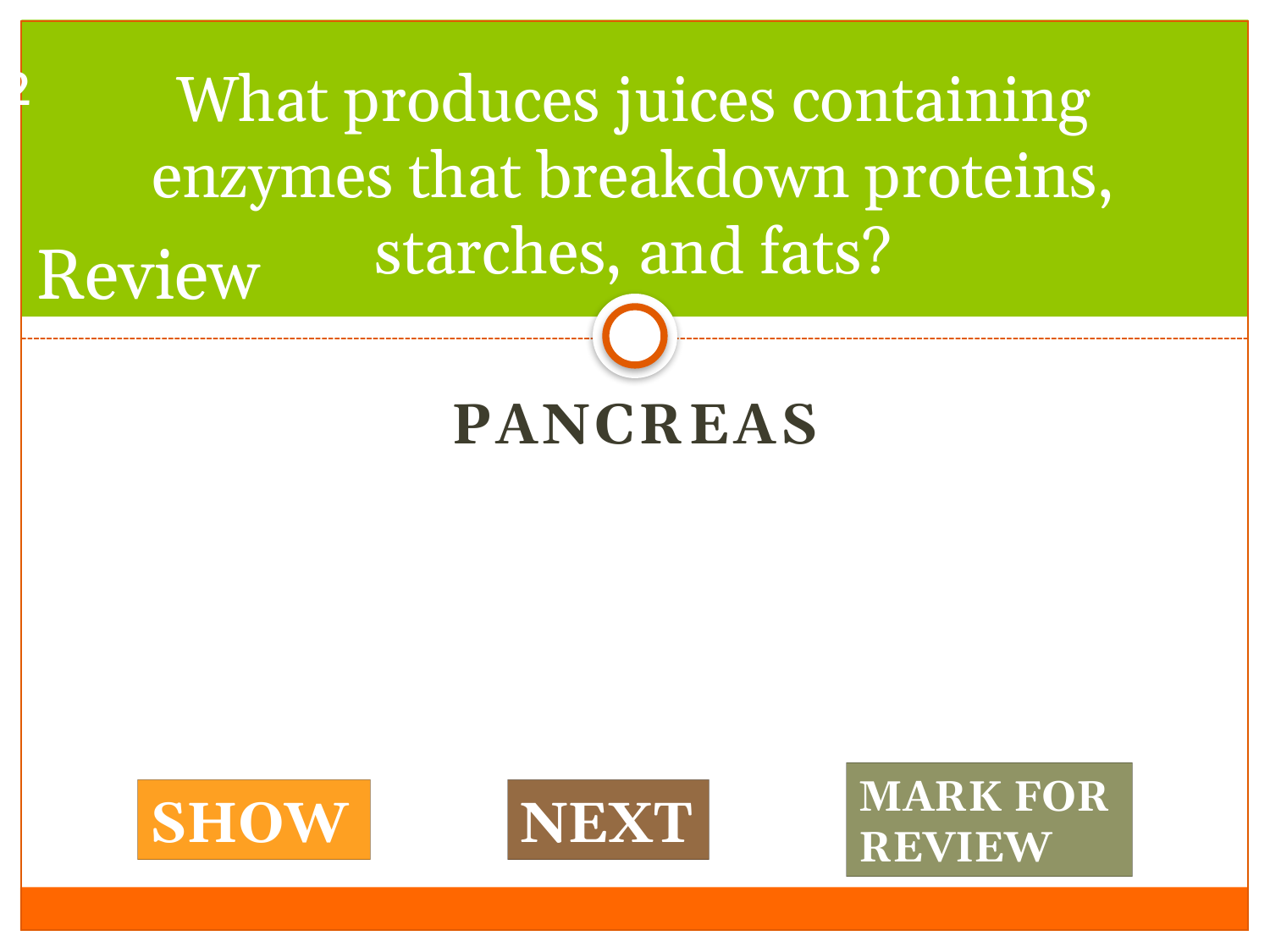

#12
# What produces juices containing enzymes that breakdown proteins, starches, and fats?
Review
Pancreas
MARK FOR REVIEW
SHOW
NEXT